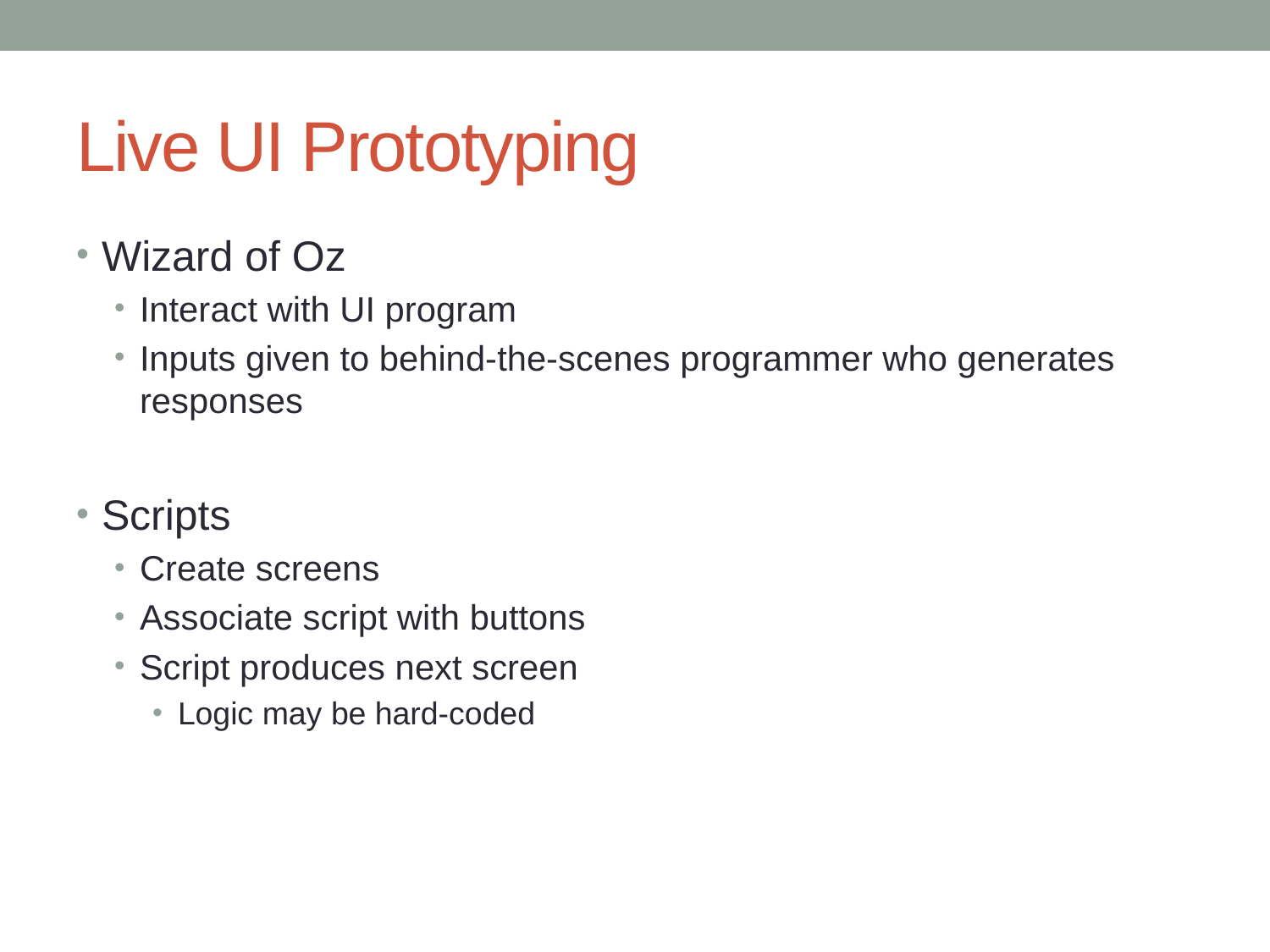

# Live UI Prototyping
Wizard of Oz
Interact with UI program
Inputs given to behind-the-scenes programmer who generates responses

Scripts
Create screens
Associate script with buttons
Script produces next screen
Logic may be hard-coded